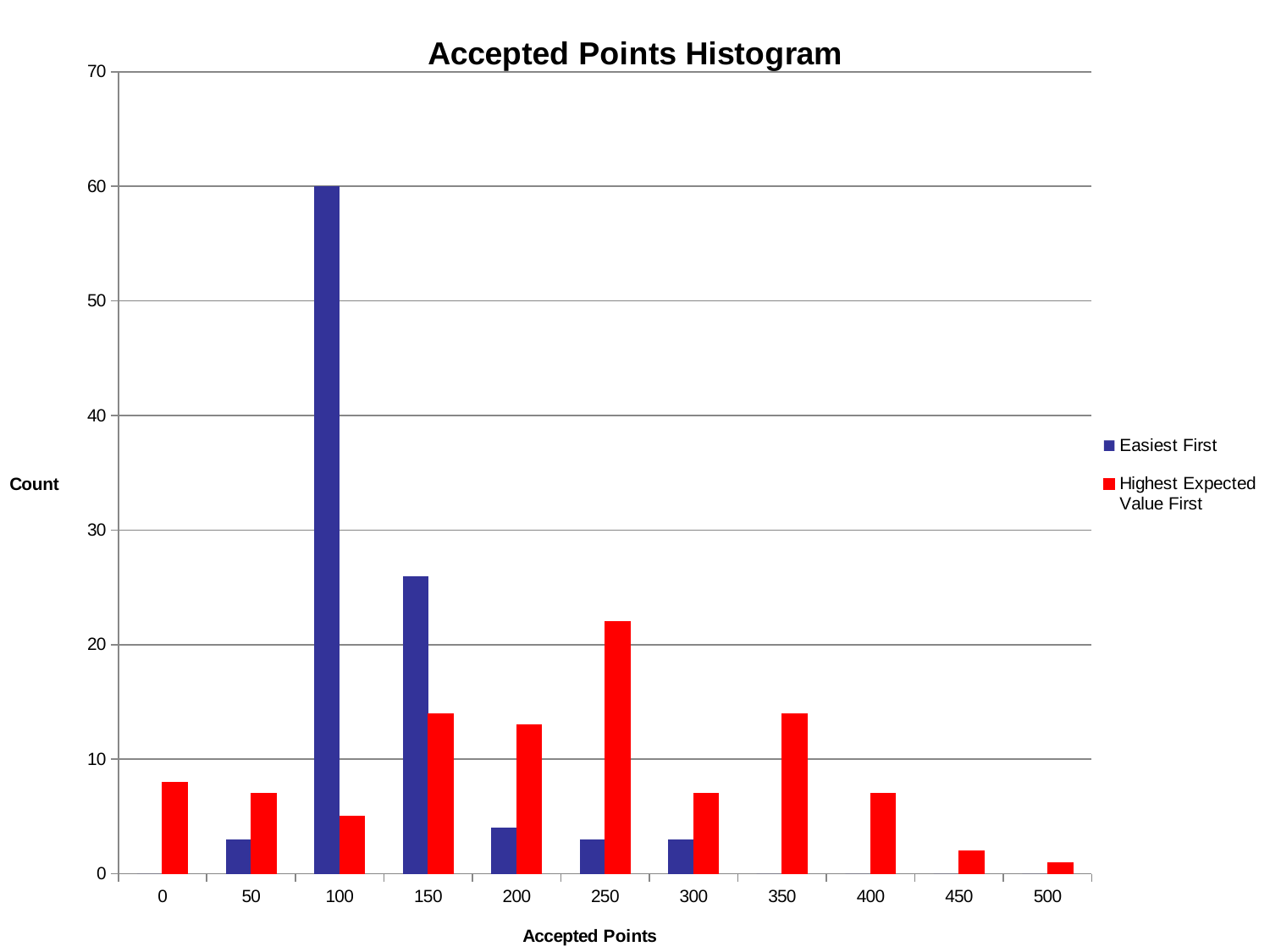

### Chart: Accepted Points Histogram

| Category | Easiest First | Highest Expected Value First |
|---|---|---|
| 0 | 0.0 | 8.0 |
| 50 | 3.0 | 7.0 |
| 100 | 60.0 | 5.0 |
| 150 | 26.0 | 14.0 |
| 200 | 4.0 | 13.0 |
| 250 | 3.0 | 22.0 |
| 300 | 3.0 | 7.0 |
| 350 | 0.0 | 14.0 |
| 400 | 0.0 | 7.0 |
| 450 | 0.0 | 2.0 |
| 500 | 0.0 | 1.0 |